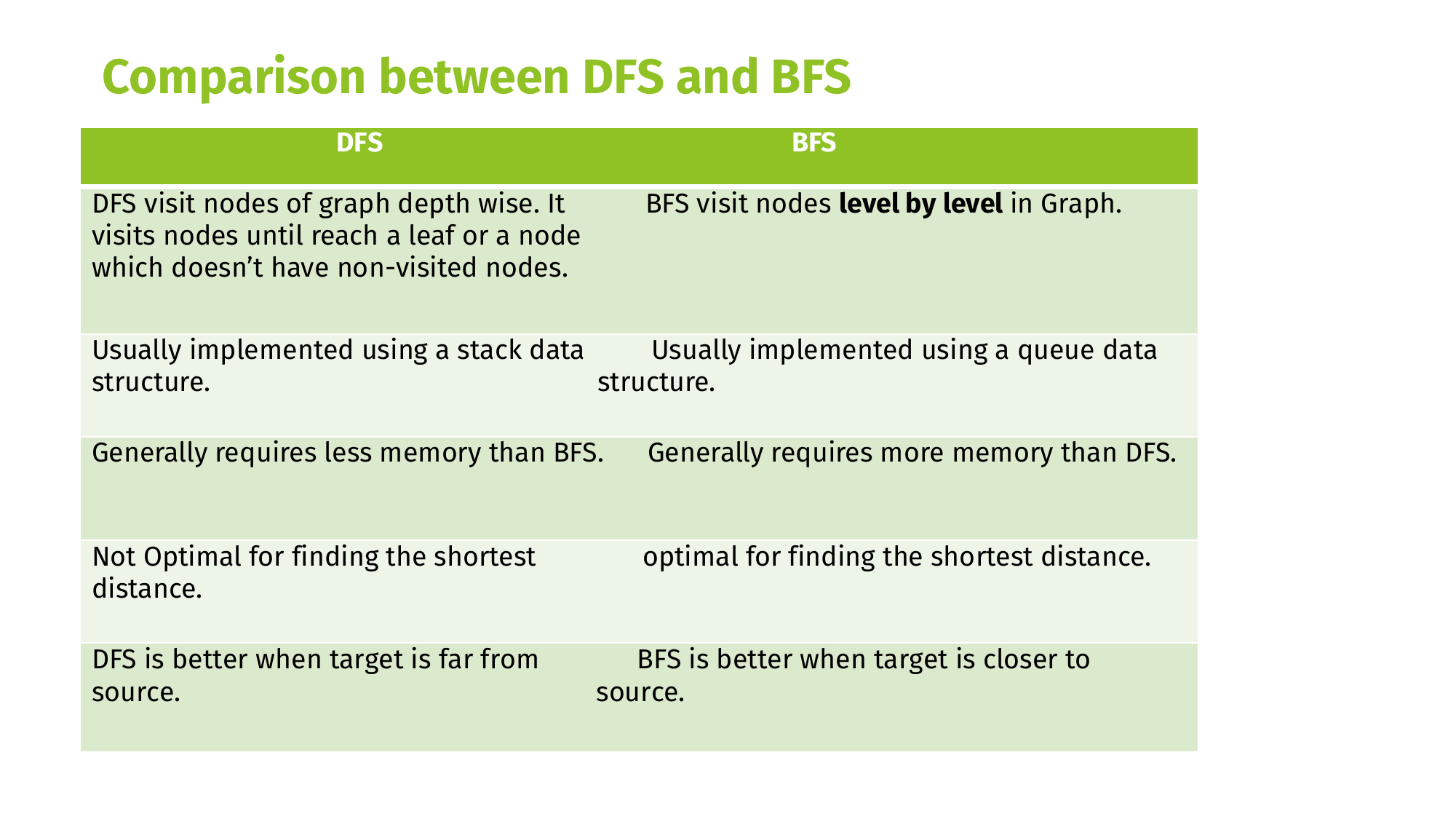

Comparison between DFS and BFS

DFS                                                              BFS

DFS visit nodes of graph depth wise. It          BFS visit nodes level by level in Graph. visits nodes until reach a leaf or a node
which doesn’t have non-visited nodes.

Usually implemented using a stack data        Usually implemented using a queue data
structure.                                                     structure.

Generally requires less memory than BFS.     Generally requires more memory than DFS.

Not Optimal for finding the shortest              optimal for finding the shortest distance. distance.

DFS is better when target is far from             BFS is better when target is closer to source.                                                         source.